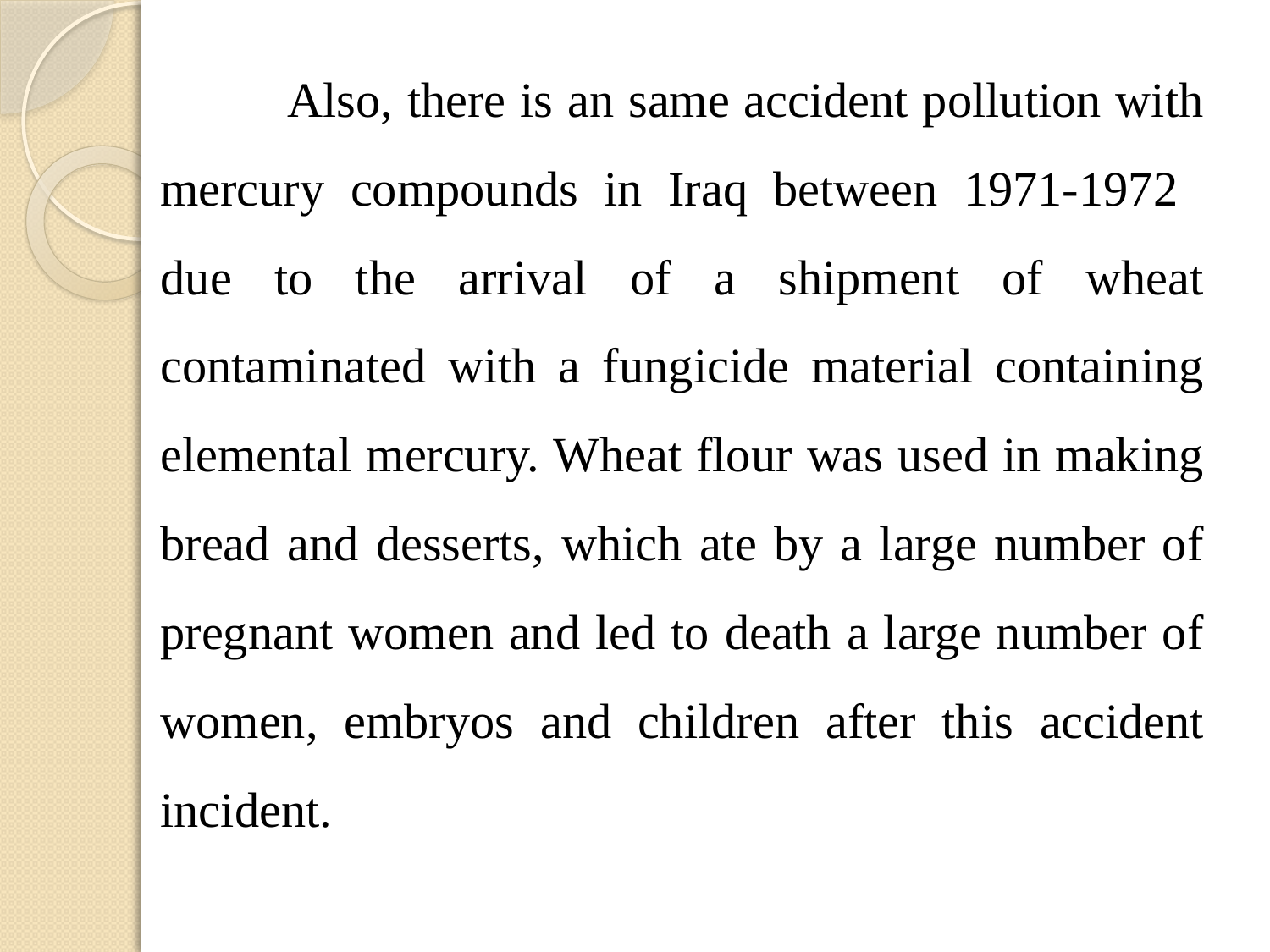

Also, there is an same accident pollution with mercury compounds in Iraq between 1971-1972  due to the arrival of a shipment of wheat contaminated with a fungicide material containing elemental mercury. Wheat flour was used in making bread and desserts, which ate by a large number of pregnant women and led to death a large number of women, embryos and children after this accident incident.